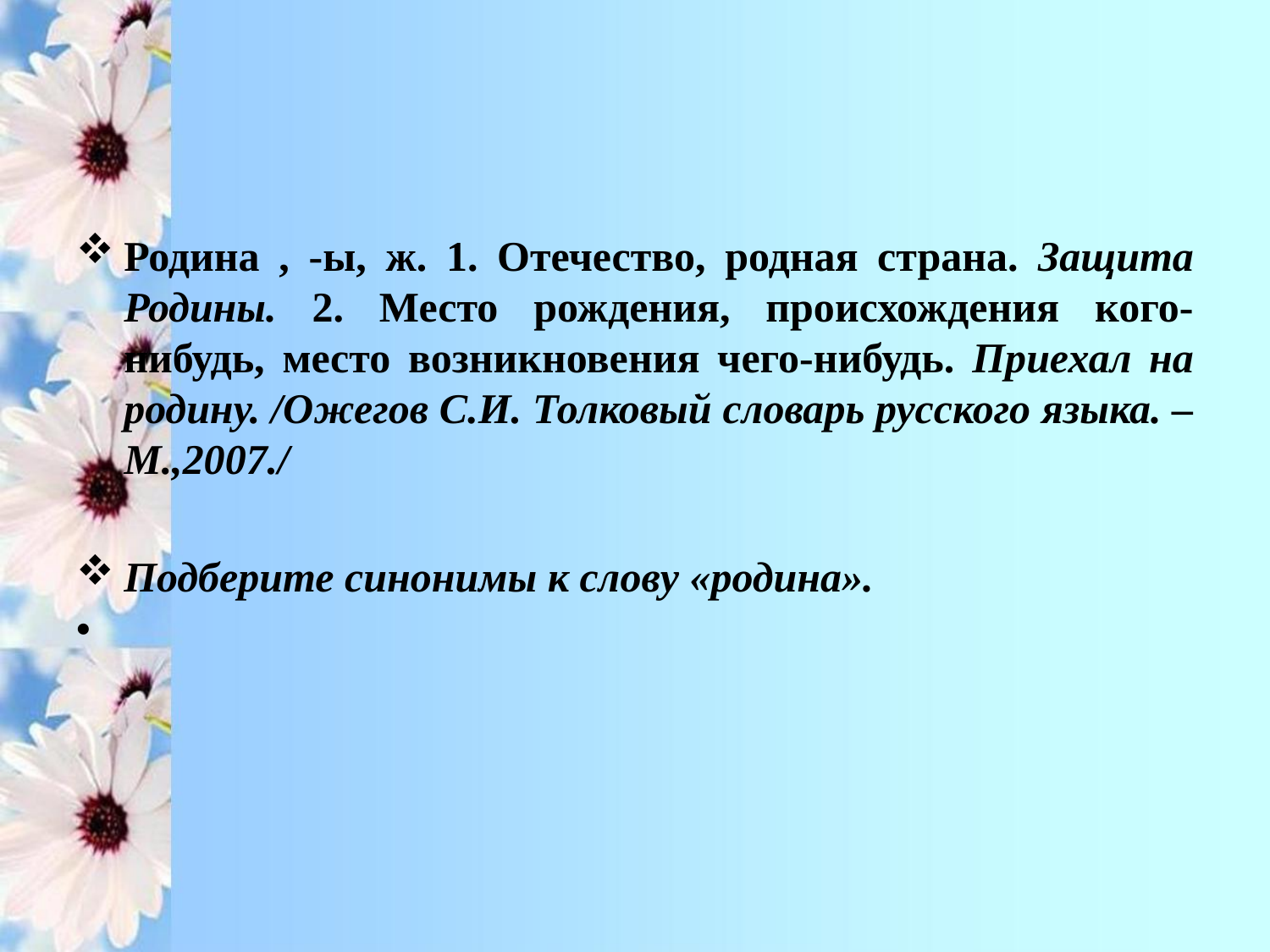

Родина , -ы, ж. 1. Отечество, родная страна. Защита Родины. 2. Место рождения, происхождения кого-нибудь, место возникновения чего-нибудь. Приехал на родину. /Ожегов С.И. Толковый словарь русского языка. – М.,2007./

Подберите синонимы к слову «родина».